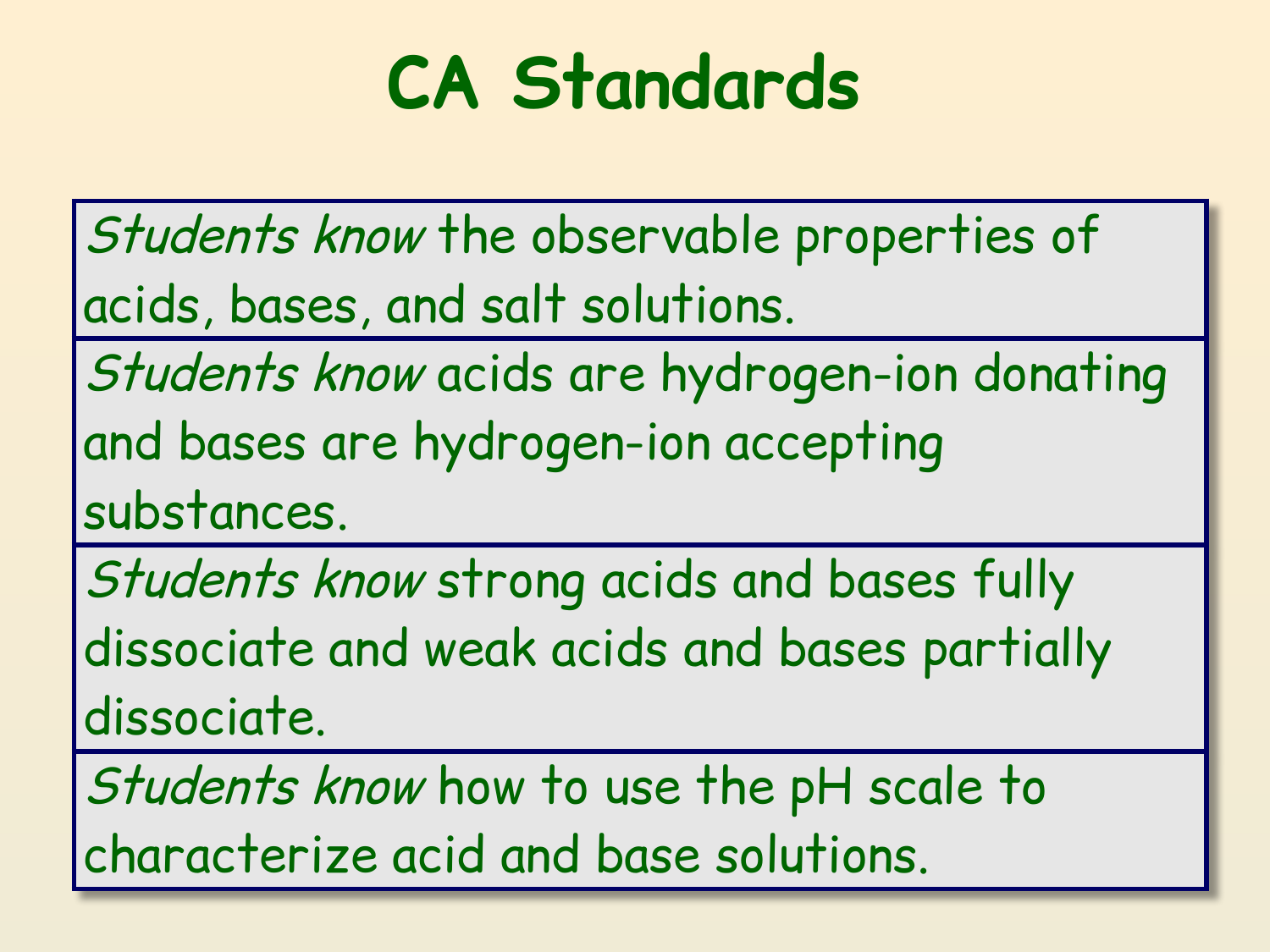

# CA Standards
| Students know the observable properties of acids, bases, and salt solutions. |
| --- |
| Students know acids are hydrogen-ion donating and bases are hydrogen-ion accepting substances. |
| Students know strong acids and bases fully dissociate and weak acids and bases partially dissociate. |
| Students know how to use the pH scale to characterize acid and base solutions. |